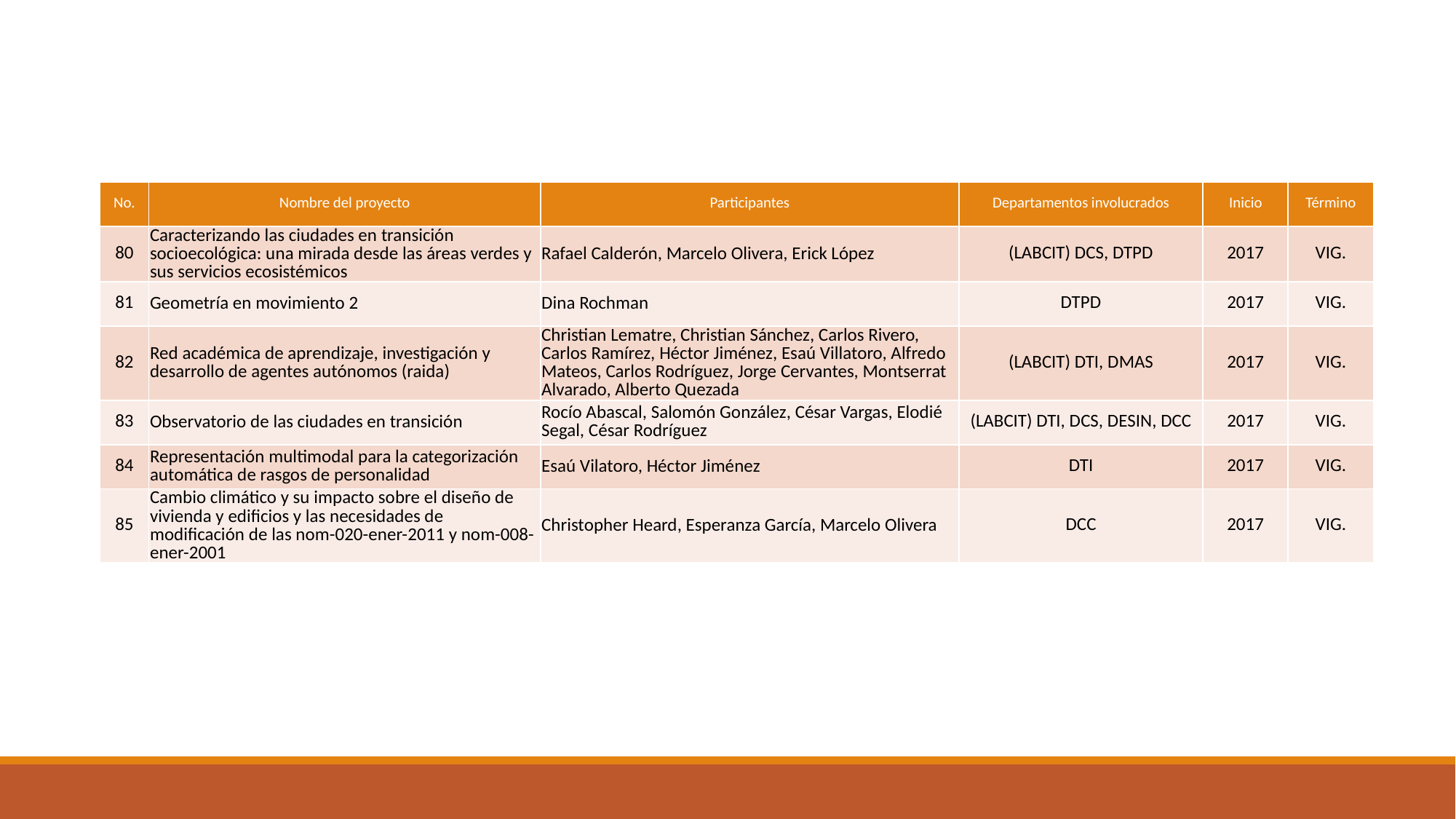

| No. | Nombre del proyecto | Participantes | Departamentos involucrados | Inicio | Término |
| --- | --- | --- | --- | --- | --- |
| 80 | Caracterizando las ciudades en transición socioecológica: una mirada desde las áreas verdes y sus servicios ecosistémicos | Rafael Calderón, Marcelo Olivera, Erick López | (LABCIT) DCS, DTPD | 2017 | VIG. |
| 81 | Geometría en movimiento 2 | Dina Rochman | DTPD | 2017 | VIG. |
| 82 | Red académica de aprendizaje, investigación y desarrollo de agentes autónomos (raida) | Christian Lematre, Christian Sánchez, Carlos Rivero, Carlos Ramírez, Héctor Jiménez, Esaú Villatoro, Alfredo Mateos, Carlos Rodríguez, Jorge Cervantes, Montserrat Alvarado, Alberto Quezada | (LABCIT) DTI, DMAS | 2017 | VIG. |
| 83 | Observatorio de las ciudades en transición | Rocío Abascal, Salomón González, César Vargas, Elodié Segal, César Rodríguez | (LABCIT) DTI, DCS, DESIN, DCC | 2017 | VIG. |
| 84 | Representación multimodal para la categorización automática de rasgos de personalidad | Esaú Vilatoro, Héctor Jiménez | DTI | 2017 | VIG. |
| 85 | Cambio climático y su impacto sobre el diseño de vivienda y edificios y las necesidades de modificación de las nom-020-ener-2011 y nom-008-ener-2001 | Christopher Heard, Esperanza García, Marcelo Olivera | DCC | 2017 | VIG. |